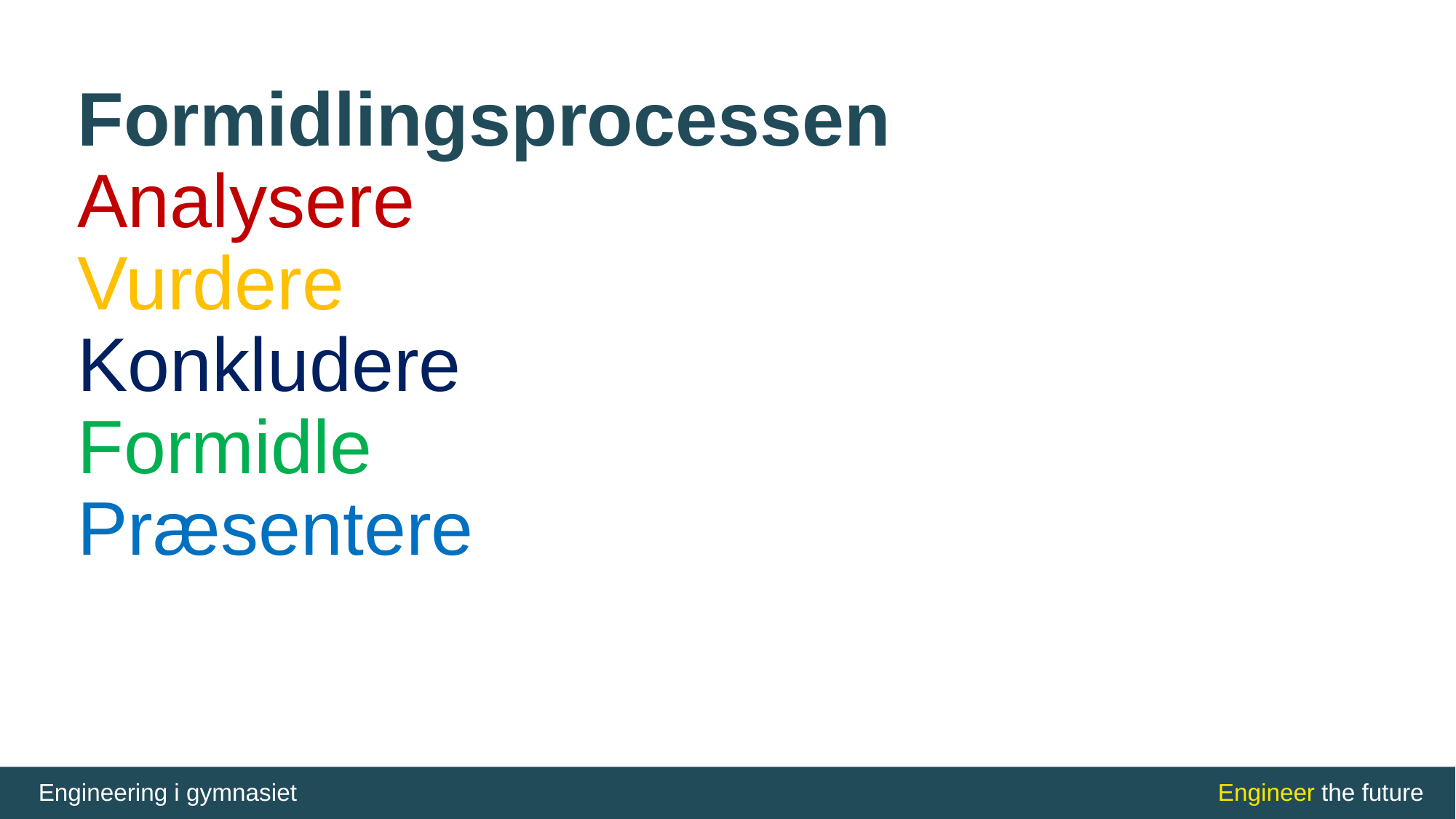

# Formidlingsprocessen Analysere Vurdere Konkludere Formidle Præsentere